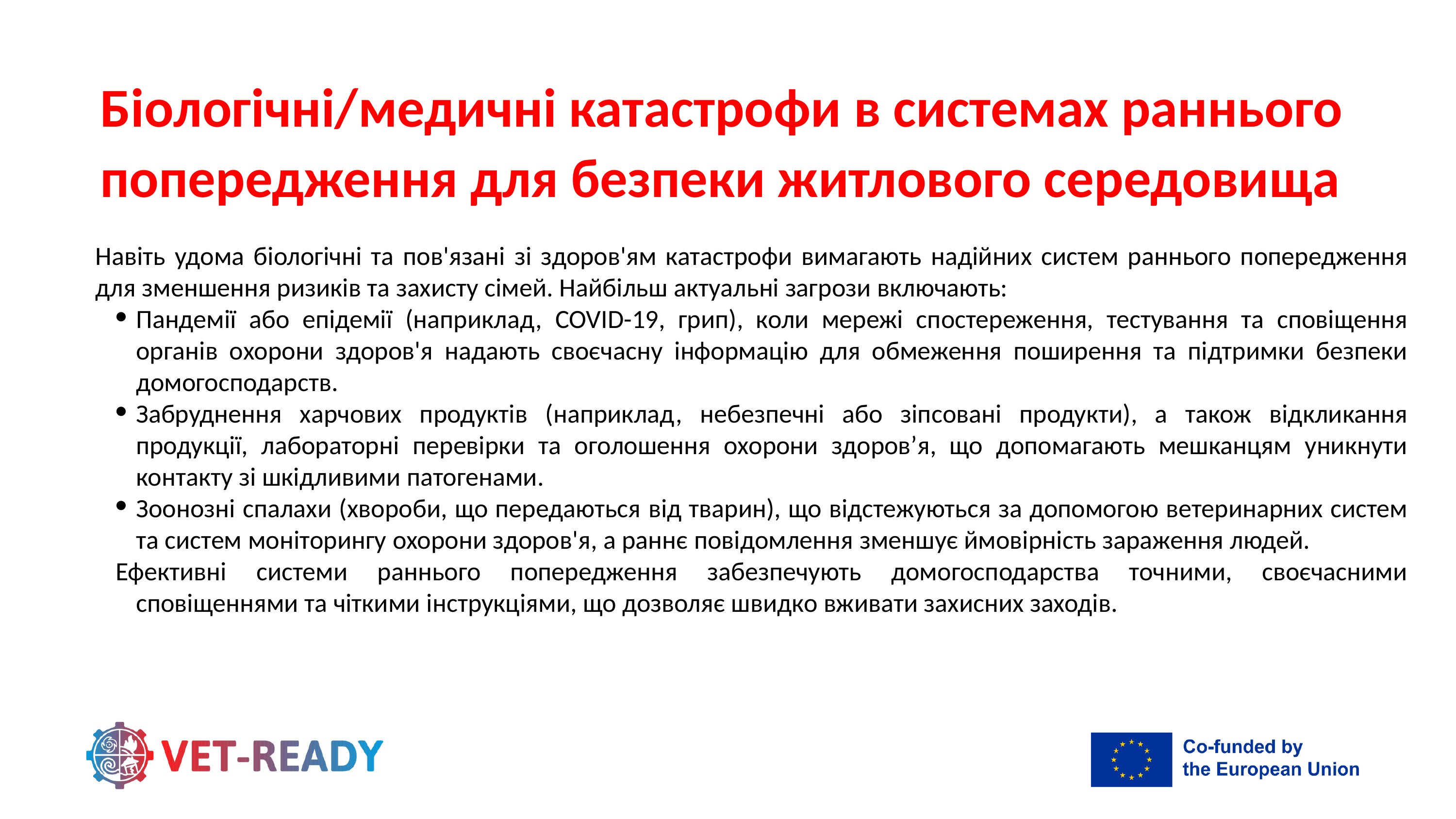

Біологічні/медичні катастрофи в системах раннього попередження для безпеки житлового середовища
Навіть удома біологічні та пов'язані зі здоров'ям катастрофи вимагають надійних систем раннього попередження для зменшення ризиків та захисту сімей. Найбільш актуальні загрози включають:
Пандемії або епідемії (наприклад, COVID-19, грип), коли мережі спостереження, тестування та сповіщення органів охорони здоров'я надають своєчасну інформацію для обмеження поширення та підтримки безпеки домогосподарств.
Забруднення харчових продуктів (наприклад, небезпечні або зіпсовані продукти), а також відкликання продукції, лабораторні перевірки та оголошення охорони здоров’я, що допомагають мешканцям уникнути контакту зі шкідливими патогенами.
Зоонозні спалахи (хвороби, що передаються від тварин), що відстежуються за допомогою ветеринарних систем та систем моніторингу охорони здоров'я, а раннє повідомлення зменшує ймовірність зараження людей.
Ефективні системи раннього попередження забезпечують домогосподарства точними, своєчасними сповіщеннями та чіткими інструкціями, що дозволяє швидко вживати захисних заходів.